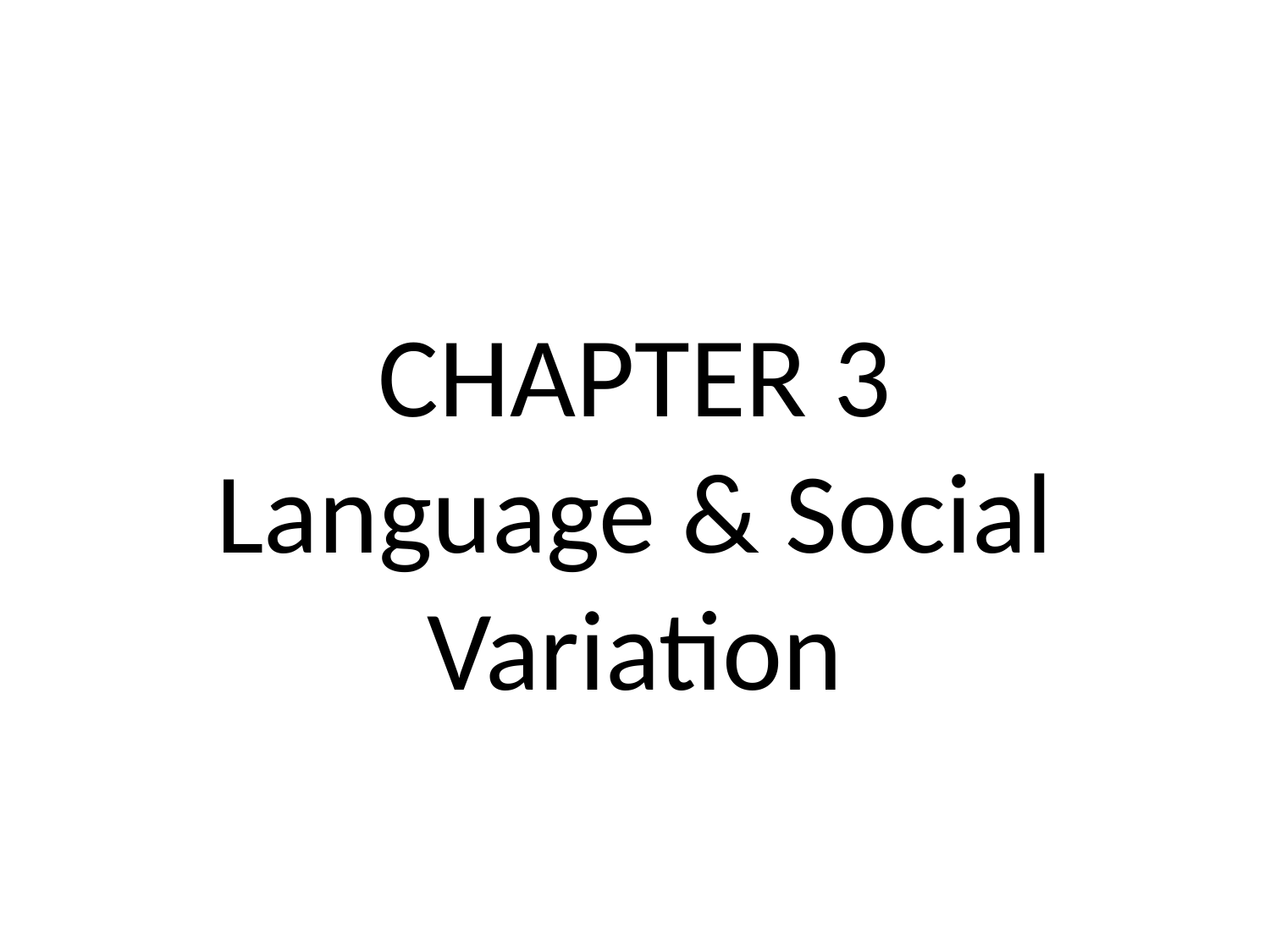

# CHAPTER 3 Language & Social Variation